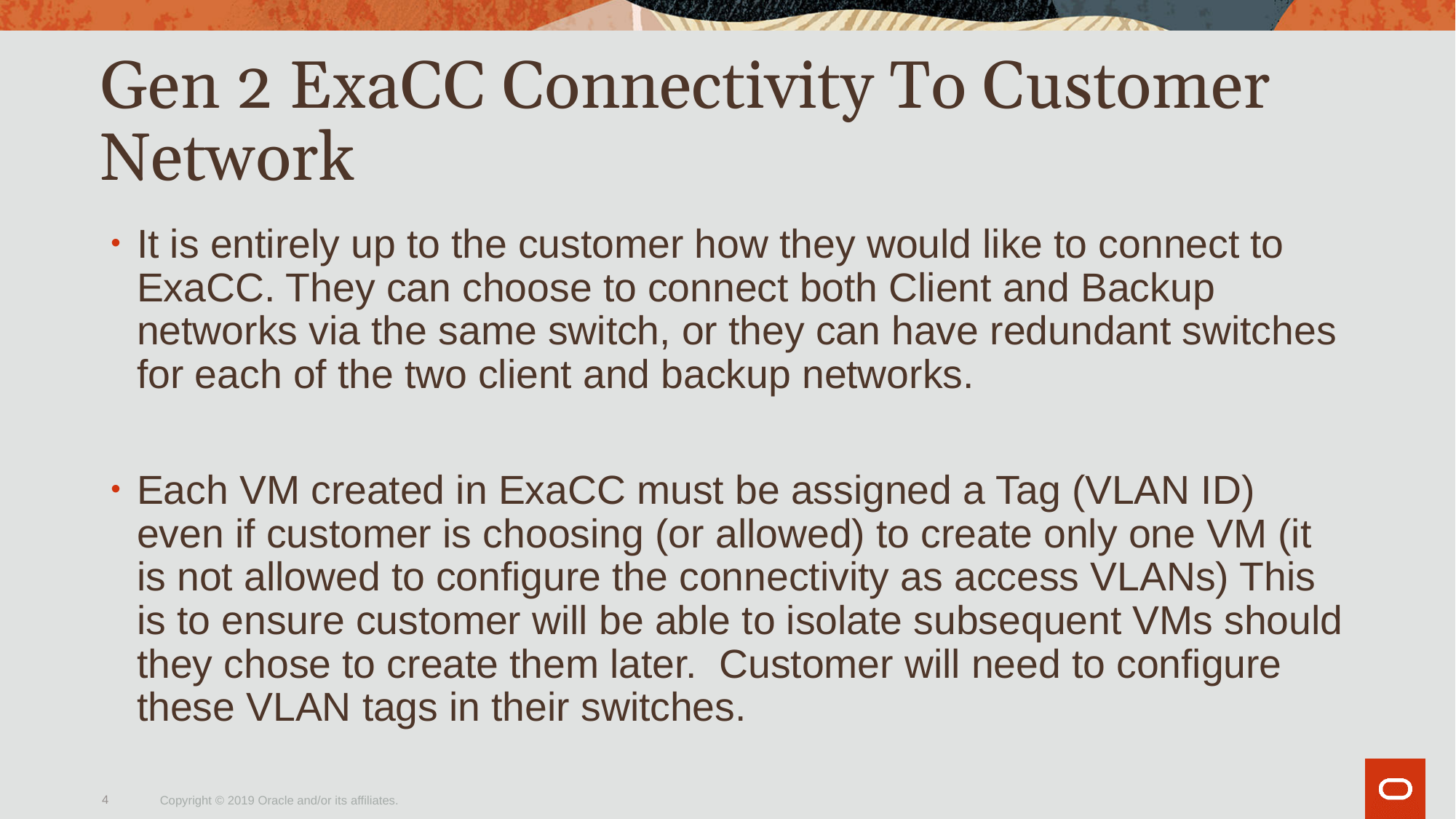

# Gen 2 ExaCC Connectivity To Customer Network
It is entirely up to the customer how they would like to connect to ExaCC. They can choose to connect both Client and Backup networks via the same switch, or they can have redundant switches for each of the two client and backup networks.

Each VM created in ExaCC must be assigned a Tag (VLAN ID) even if customer is choosing (or allowed) to create only one VM (it is not allowed to configure the connectivity as access VLANs) This is to ensure customer will be able to isolate subsequent VMs should they chose to create them later.  Customer will need to configure these VLAN tags in their switches.
4
Copyright © 2019 Oracle and/or its affiliates.